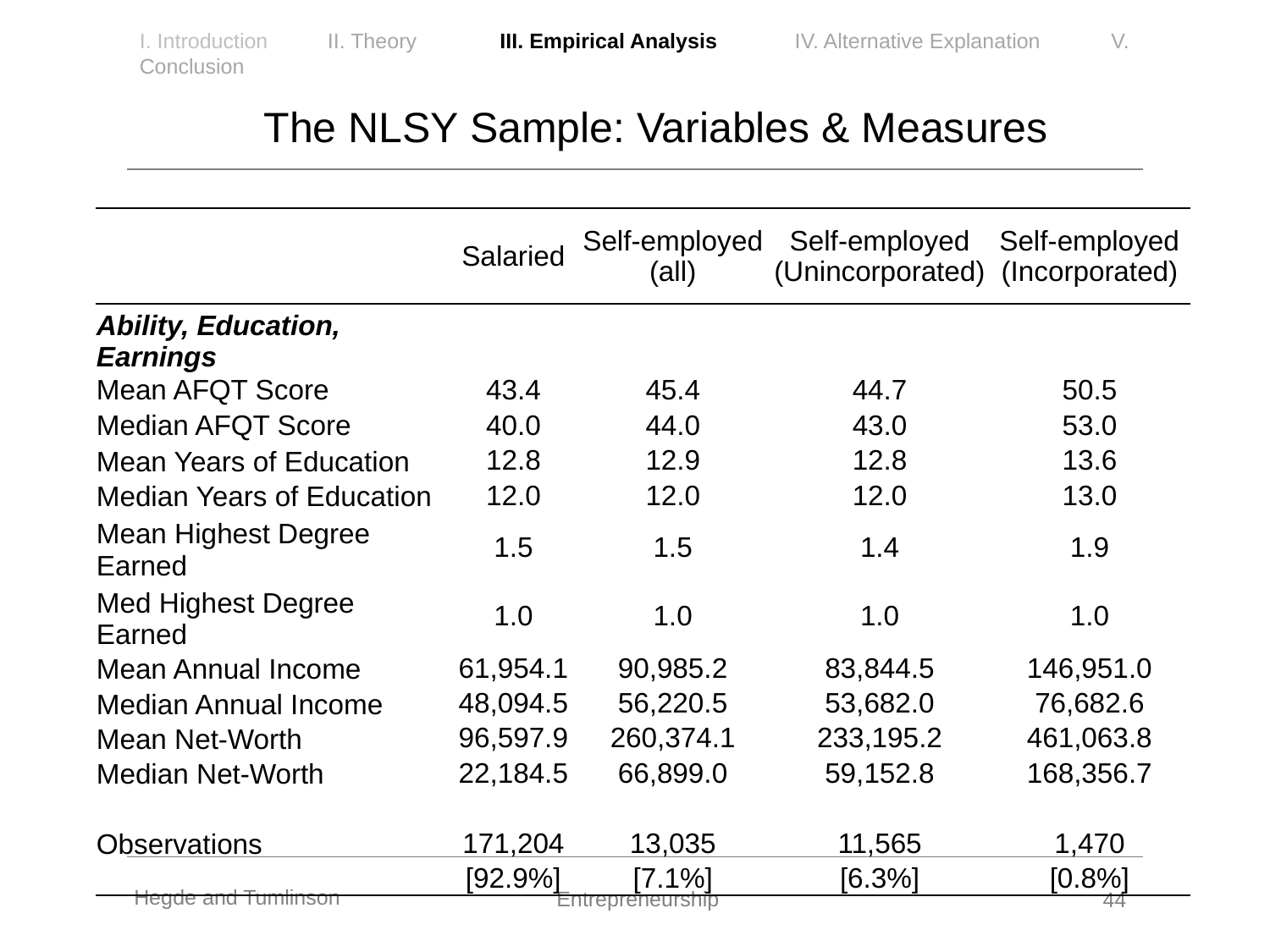

I. Introduction          II. Theory              III. Empirical Analysis             IV. Alternative Explanation            V. Conclusion
The NLSY Sample: Variables & Measures
|  | Salaried | Self-employed (all) | Self-employed (Unincorporated) | Self-employed (Incorporated) |
| --- | --- | --- | --- | --- |
| Ability, Education, Earnings |  |  |  |  |
| Mean AFQT Score | 43.4 | 45.4 | 44.7 | 50.5 |
| Median AFQT Score | 40.0 | 44.0 | 43.0 | 53.0 |
| Mean Years of Education | 12.8 | 12.9 | 12.8 | 13.6 |
| Median Years of Education | 12.0 | 12.0 | 12.0 | 13.0 |
| Mean Highest Degree Earned | 1.5 | 1.5 | 1.4 | 1.9 |
| Med Highest Degree Earned | 1.0 | 1.0 | 1.0 | 1.0 |
| Mean Annual Income | 61,954.1 | 90,985.2 | 83,844.5 | 146,951.0 |
| Median Annual Income | 48,094.5 | 56,220.5 | 53,682.0 | 76,682.6 |
| Mean Net-Worth | 96,597.9 | 260,374.1 | 233,195.2 | 461,063.8 |
| Median Net-Worth | 22,184.5 | 66,899.0 | 59,152.8 | 168,356.7 |
|  |  |  |  |  |
| Observations | 171,204 | 13,035 | 11,565 | 1,470 |
|  | [92.9%] | [7.1%] | [6.3%] | [0.8%] |
44
Hegde and Tumlinson
Entrepreneurship